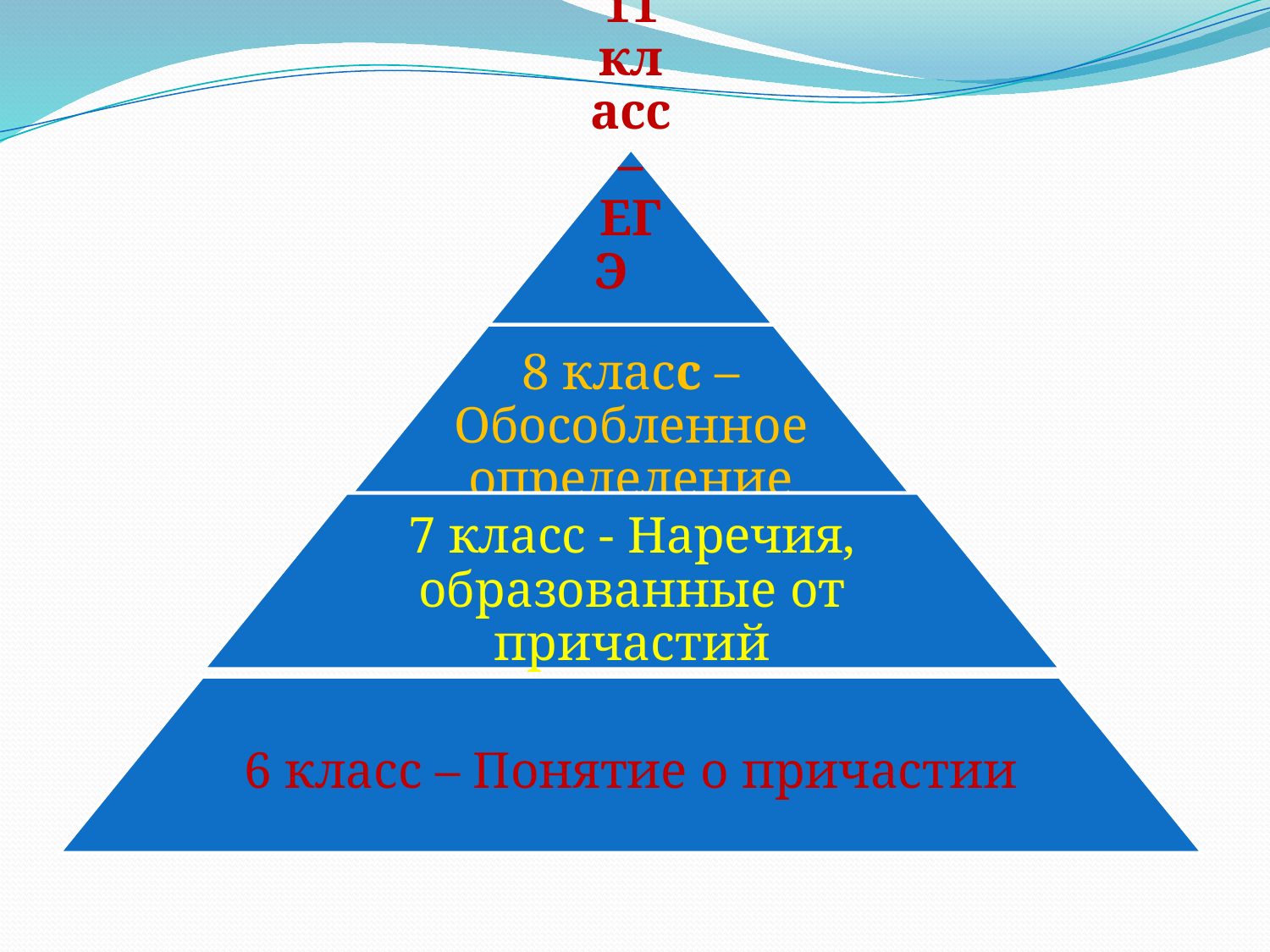

11 класс – ЕГЭ
 9 класс - ГИА
8 класс – Обособленное определение
7 класс - Наречия, образованные от причастий
6 класс – Понятие о причастии